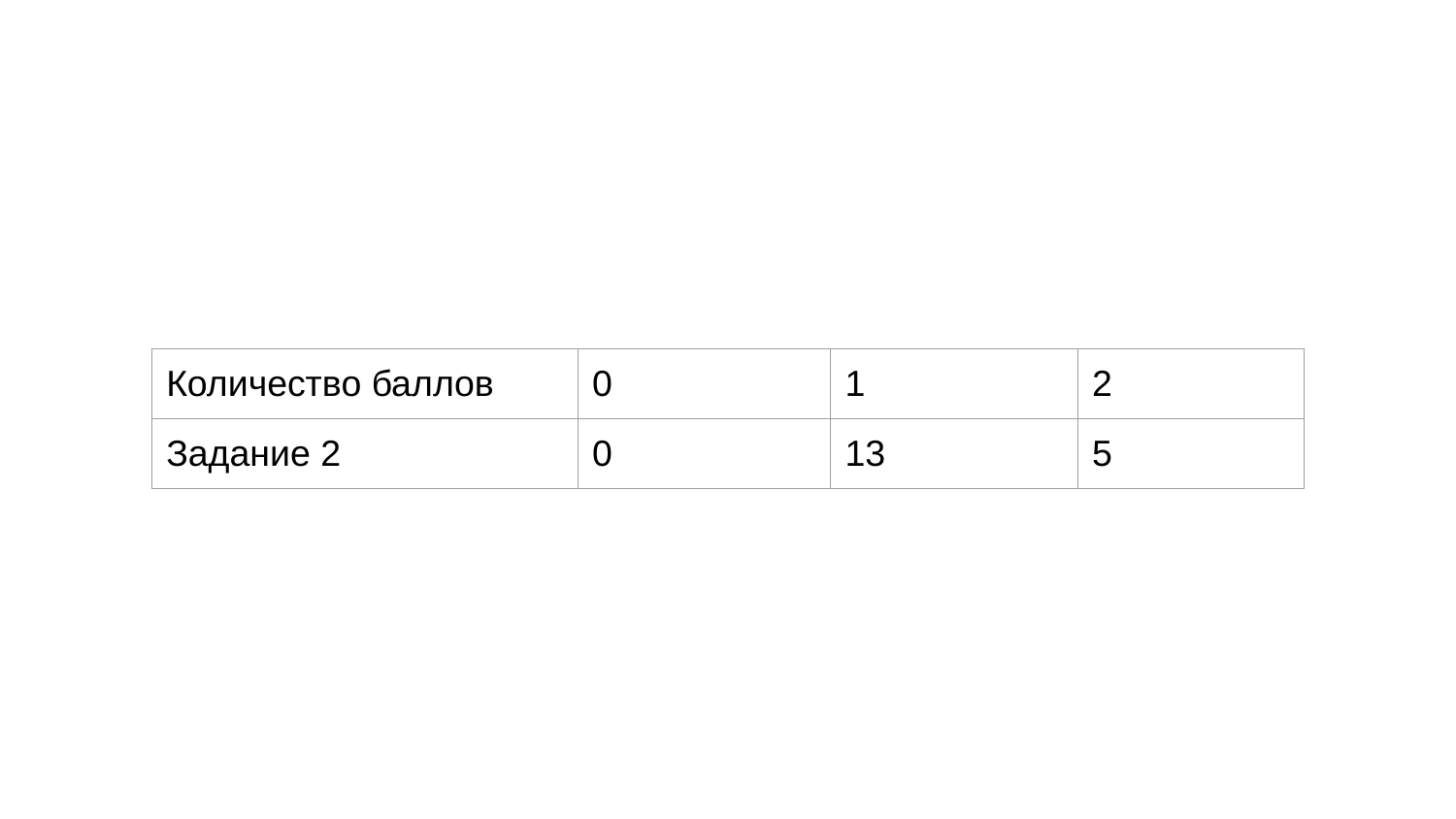

| Количество баллов | 0 | 1 | 2 |
| --- | --- | --- | --- |
| Задание 2 | 0 | 13 | 5 |